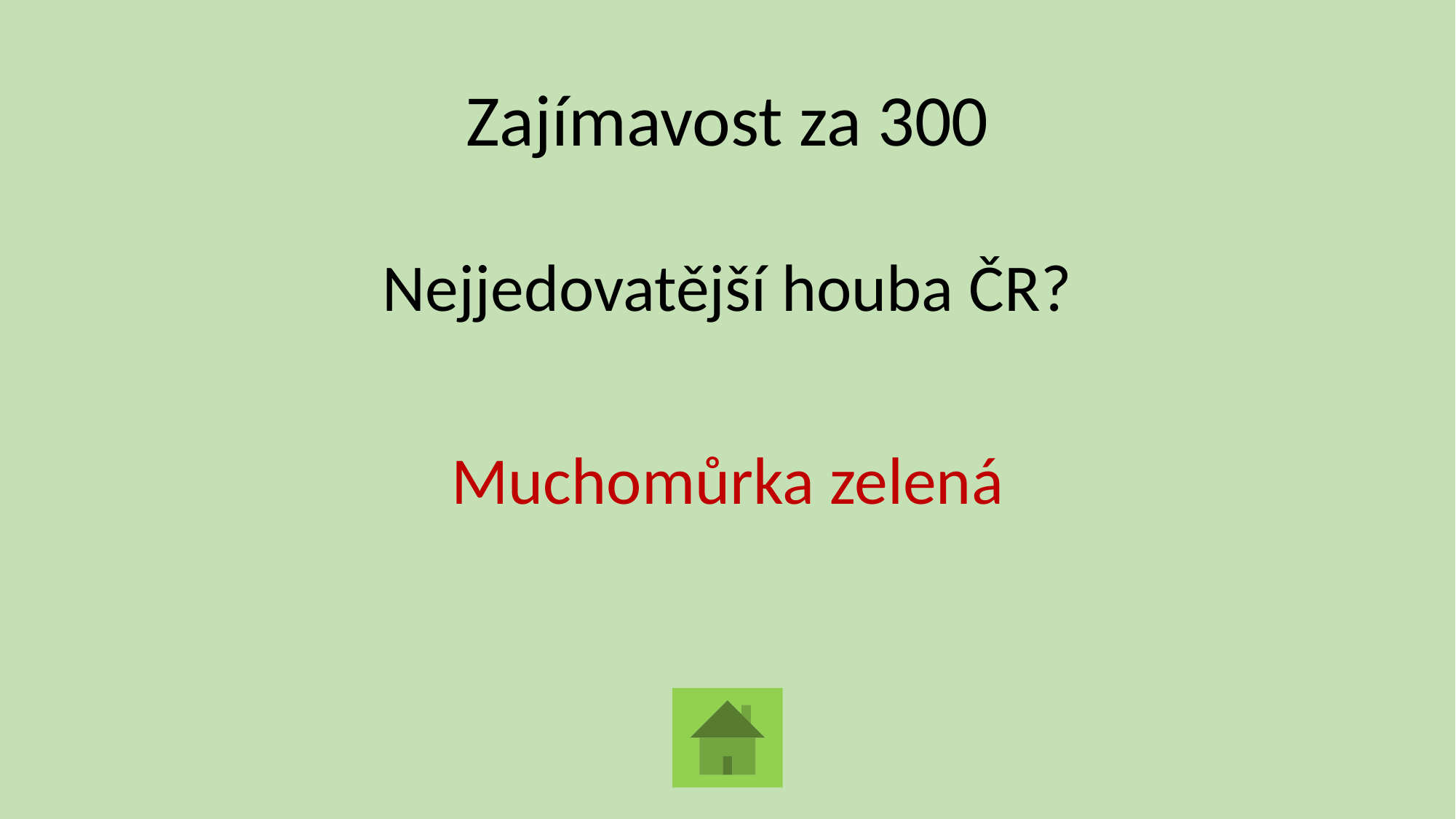

# Zajímavost za 300
Nejjedovatější houba ČR?
Muchomůrka zelená